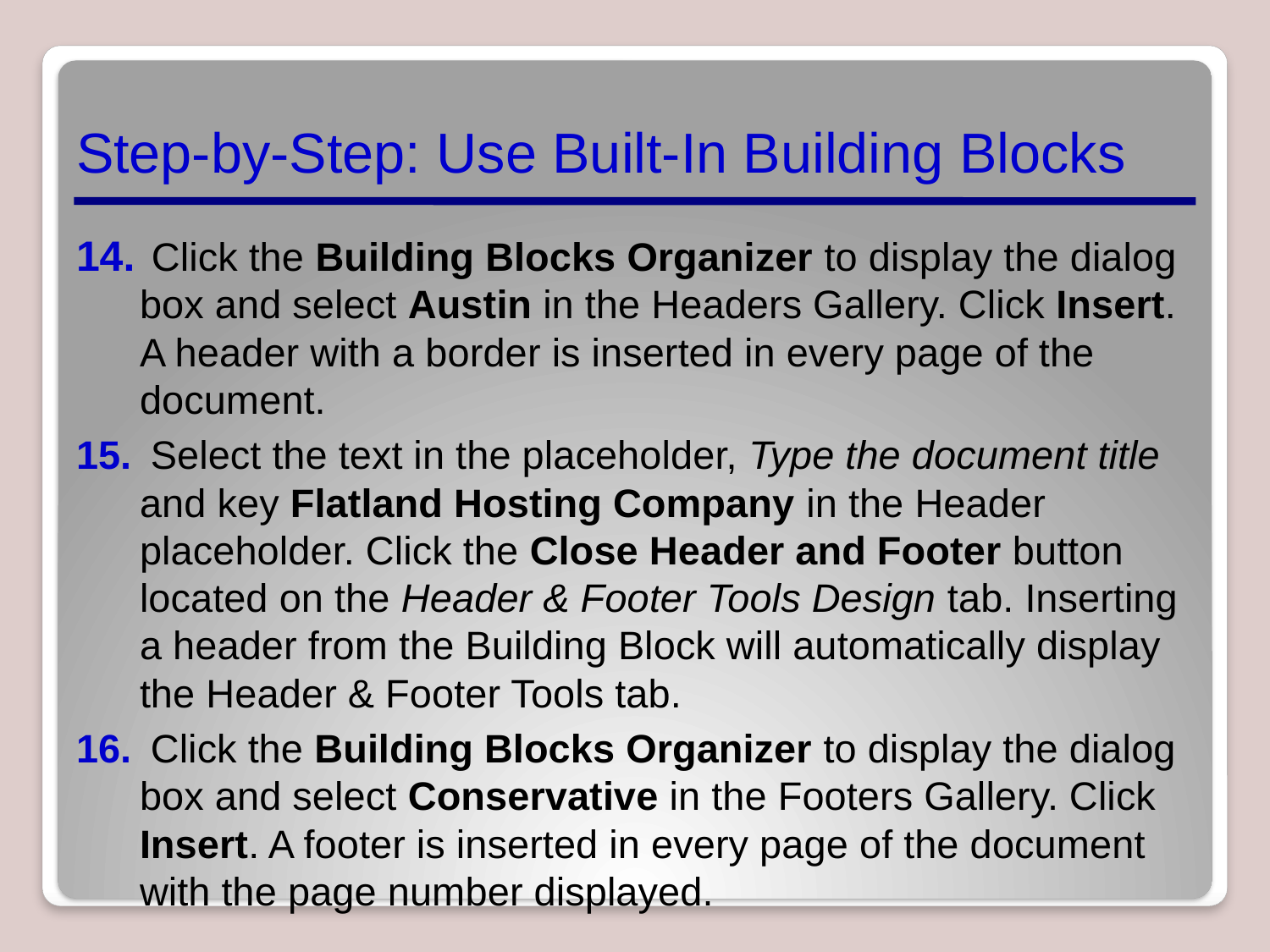

# Step-by-Step: Use Built-In Building Blocks
 Click the Building Blocks Organizer to display the dialog box and select Austin in the Headers Gallery. Click Insert. A header with a border is inserted in every page of the document.
 Select the text in the placeholder, Type the document title and key Flatland Hosting Company in the Header placeholder. Click the Close Header and Footer button located on the Header & Footer Tools Design tab. Inserting a header from the Building Block will automatically display the Header & Footer Tools tab.
 Click the Building Blocks Organizer to display the dialog box and select Conservative in the Footers Gallery. Click Insert. A footer is inserted in every page of the document with the page number displayed.